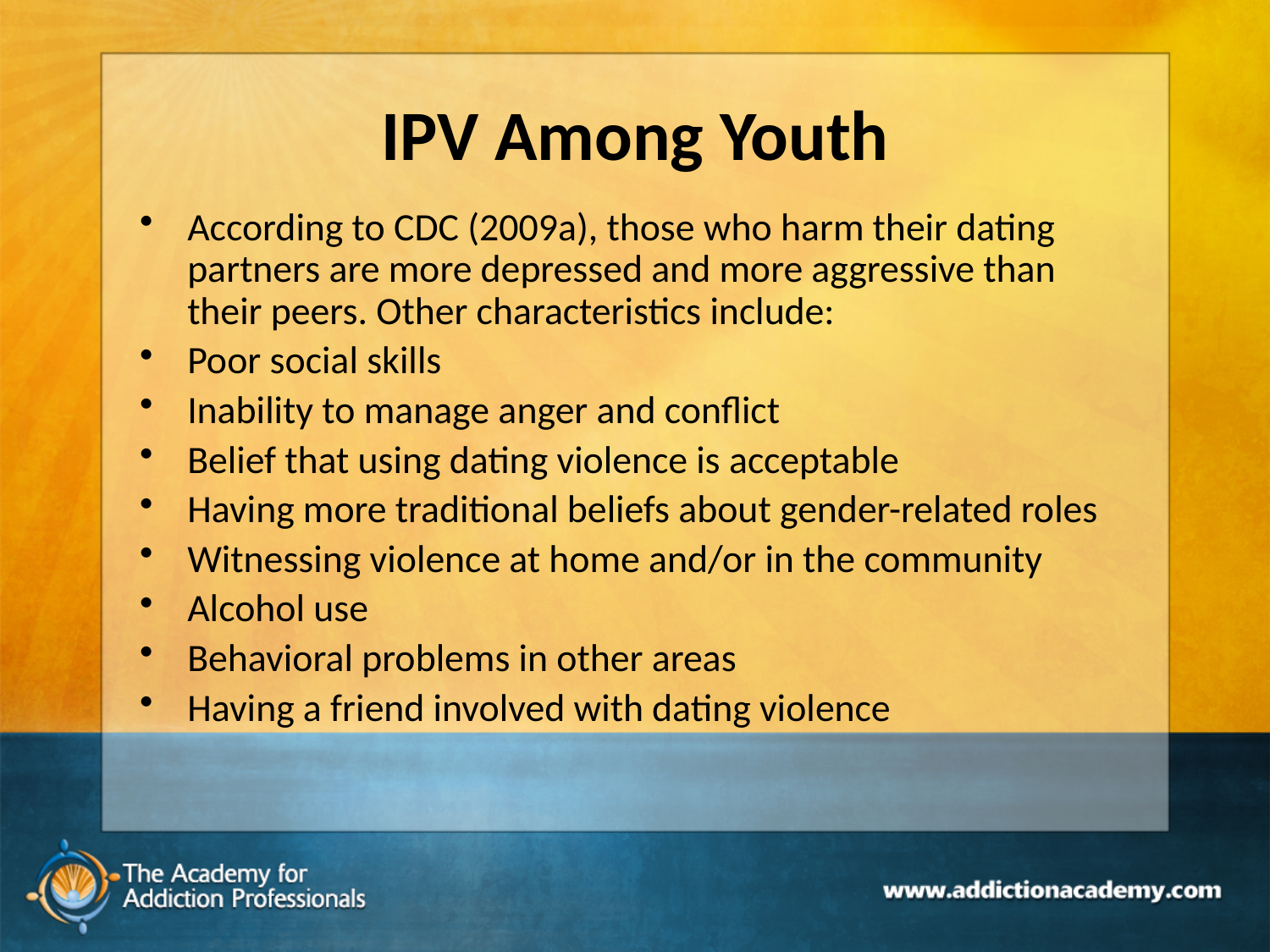

# IPV Among Youth
According to CDC (2009a), those who harm their dating partners are more depressed and more aggressive than their peers. Other characteristics include:
Poor social skills
Inability to manage anger and conflict
Belief that using dating violence is acceptable
Having more traditional beliefs about gender-related roles
Witnessing violence at home and/or in the community
Alcohol use
Behavioral problems in other areas
Having a friend involved with dating violence